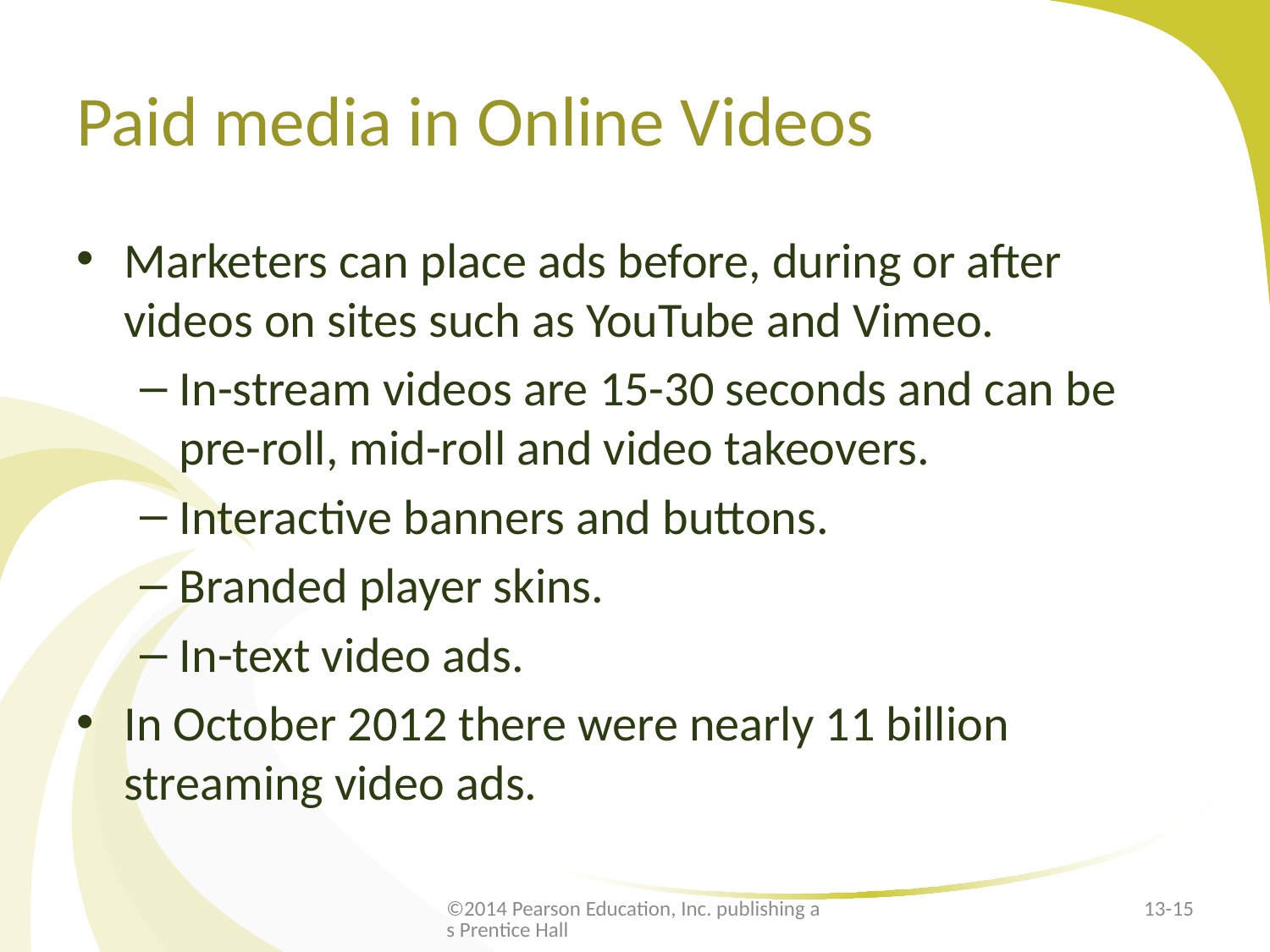

# Paid media in Online Videos
Marketers can place ads before, during or after videos on sites such as YouTube and Vimeo.
In-stream videos are 15-30 seconds and can be pre-roll, mid-roll and video takeovers.
Interactive banners and buttons.
Branded player skins.
In-text video ads.
In October 2012 there were nearly 11 billion streaming video ads.
©2014 Pearson Education, Inc. publishing as Prentice Hall
13-15